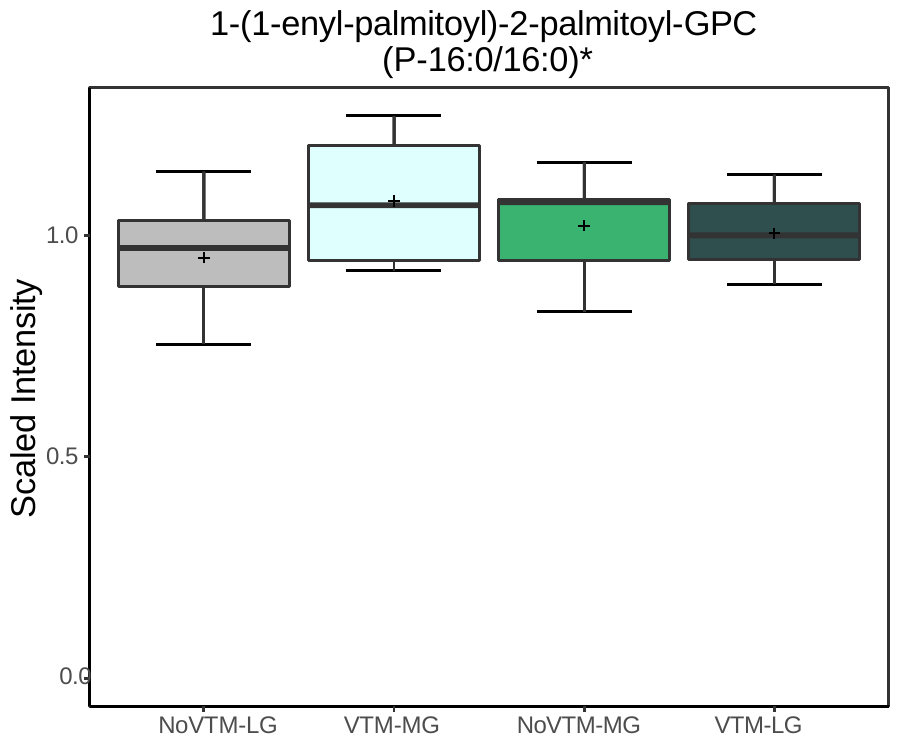

# 1-(1-enyl-palmitoyl)-2-palmitoyl-GPC (P-16:0/16:0)*

1.0

Scaled Intensity

0.5
0.0
NoVTM-LG
VTM-MG
NoVTM-MG
VTM-LG